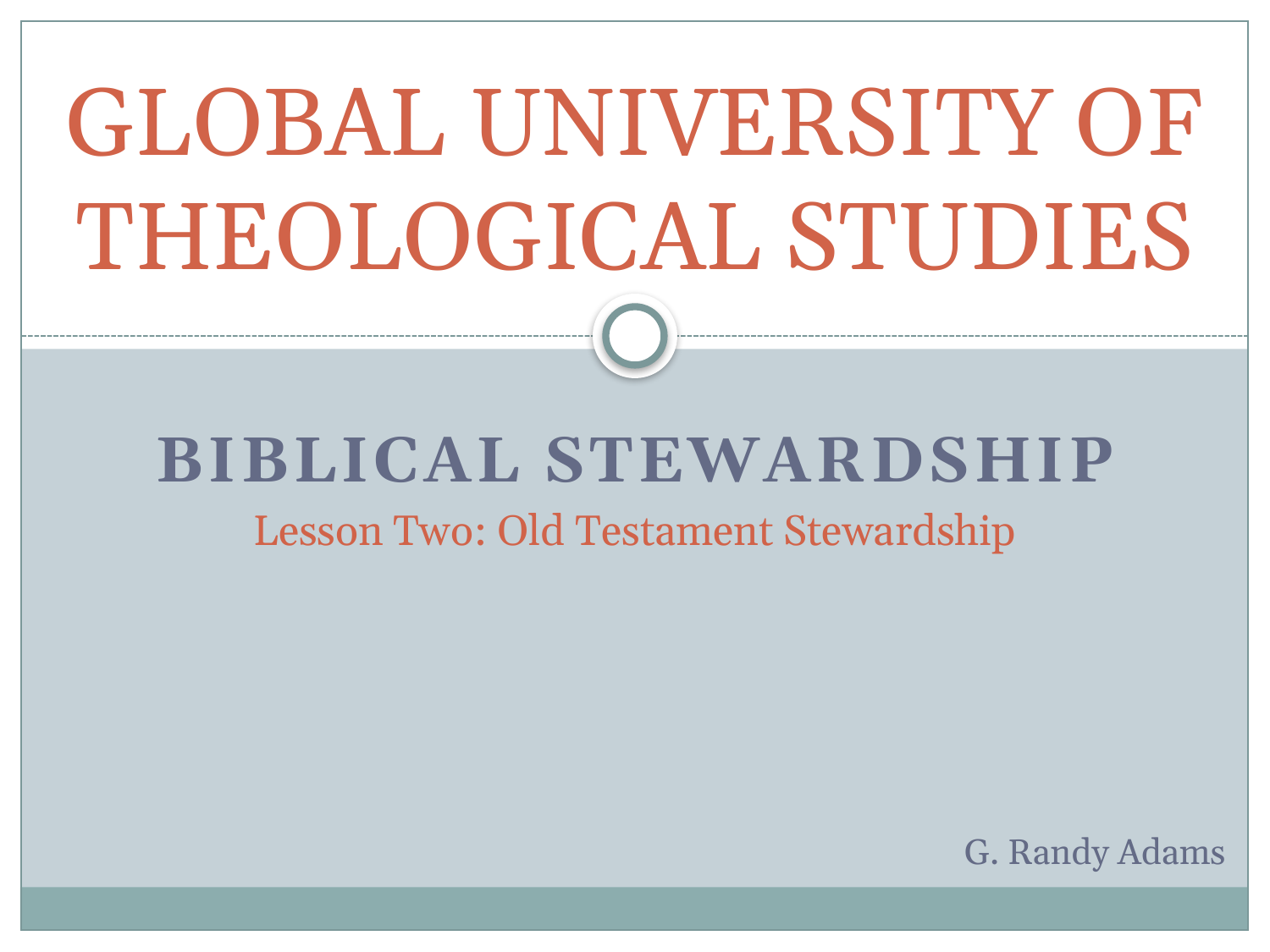

# GLOBAL UNIVERSITY OF THEOLOGICAL STUDIES
Biblical Stewardship
Lesson Two: Old Testament Stewardship
G. Randy Adams